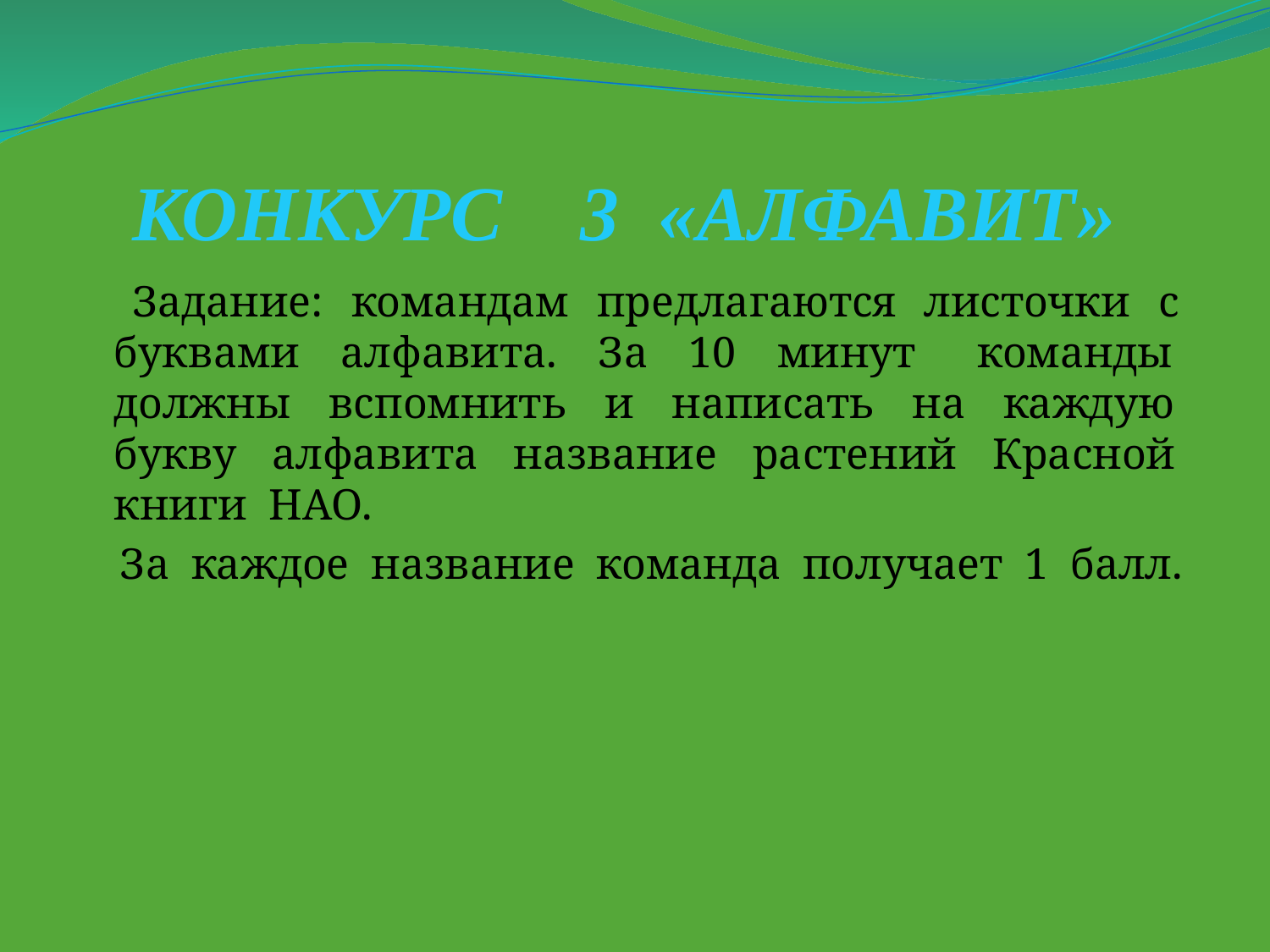

# КОНКУРС    3  «АЛФАВИТ»
    Задание:  командам  предлагаются  листочки  с  буквами  алфавита.  За  10  минут   команды  должны  вспомнить  и  написать  на  каждую  букву  алфавита  название  растений  Красной  книги  НАО.
    За  каждое  название  команда  получает  1  балл.